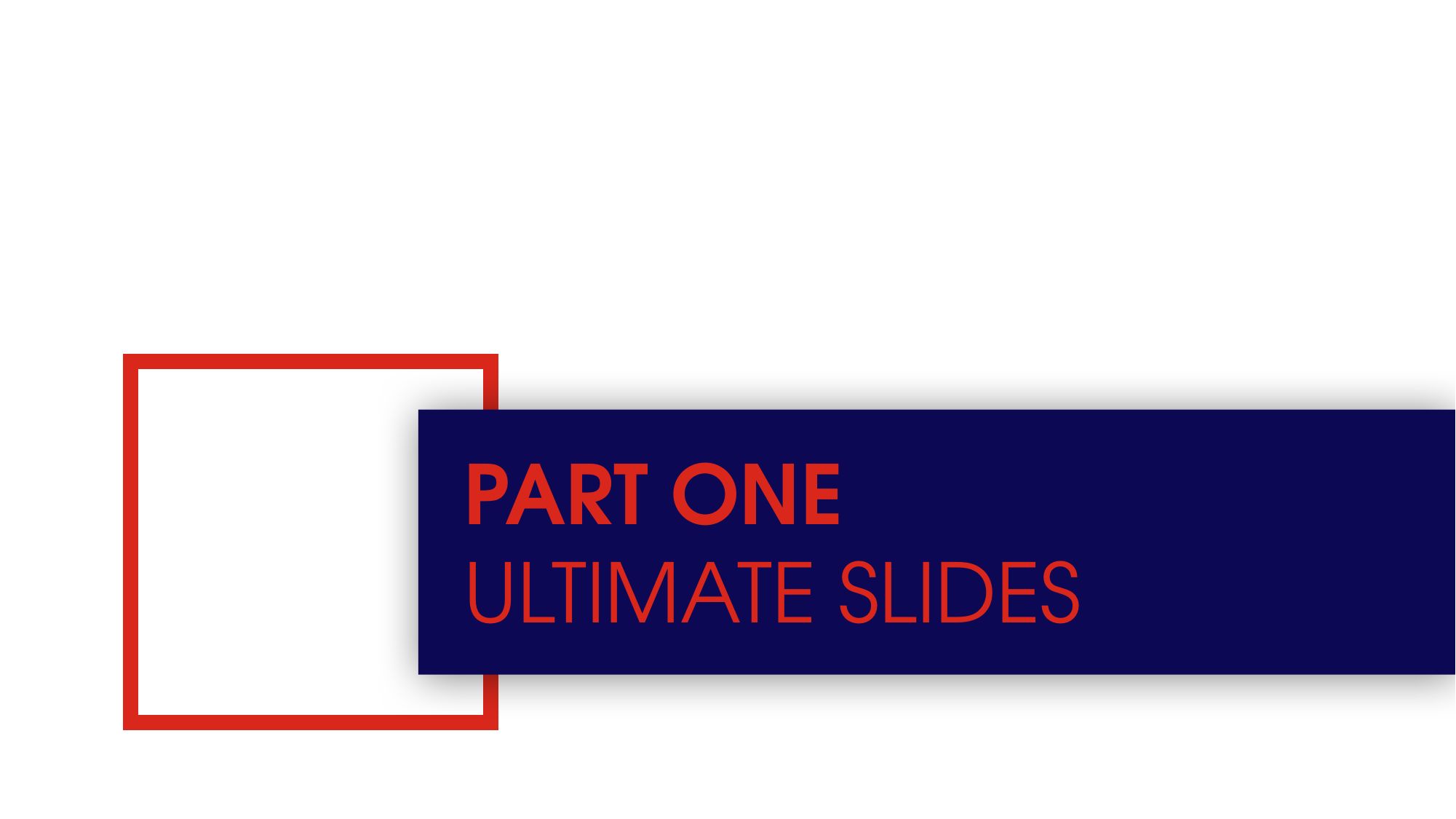

DESIGNED BY HUANLEPPT
01

PART ONE
ULTIMATE SLIDES